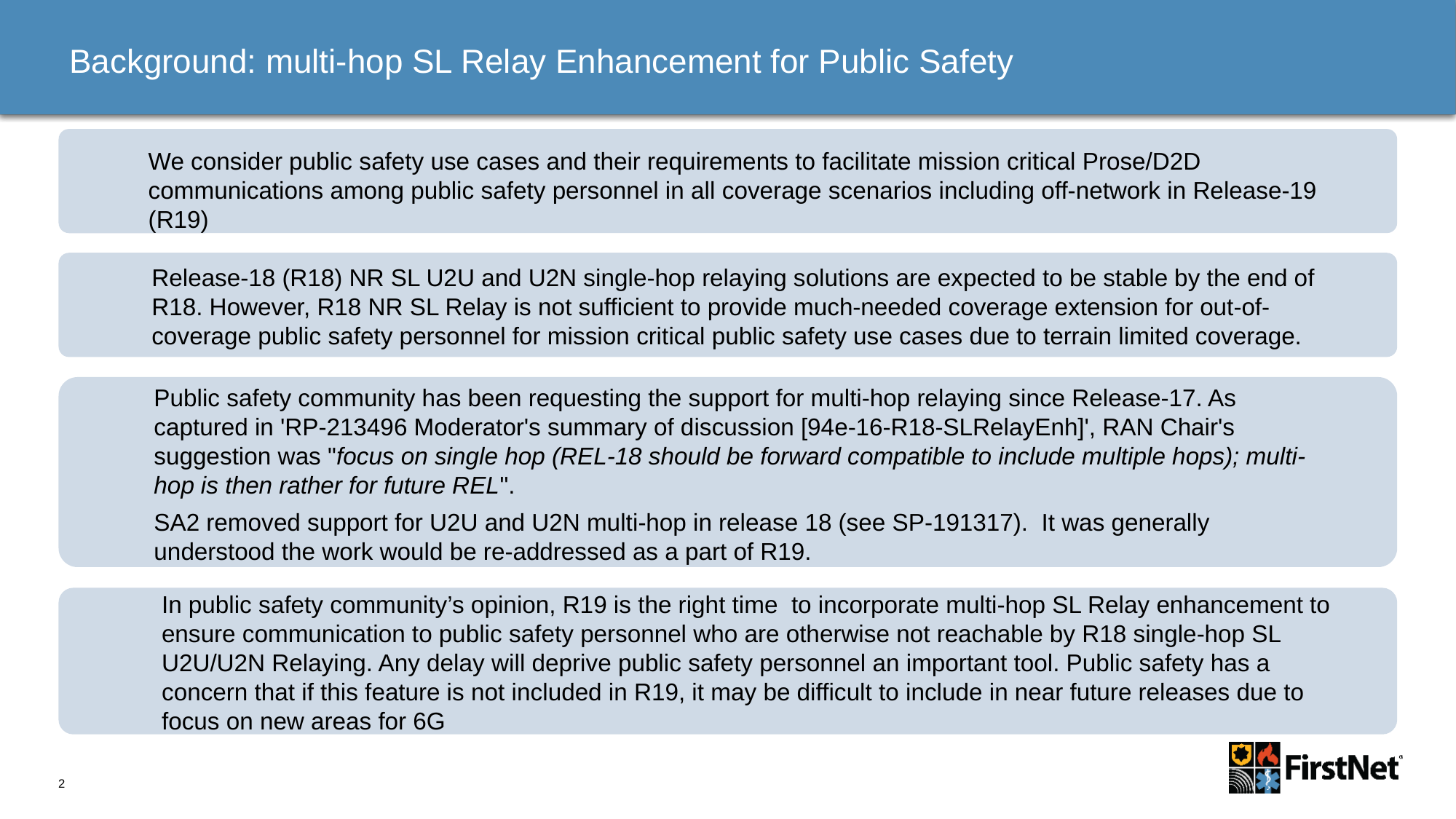

# Background: multi-hop SL Relay Enhancement for Public Safety

We consider public safety use cases and their requirements to facilitate mission critical Prose/D2D communications among public safety personnel in all coverage scenarios including off-network in Release-19 (R19)

Release-18 (R18) NR SL U2U and U2N single-hop relaying solutions are expected to be stable by the end of R18. However, R18 NR SL Relay is not sufficient to provide much-needed coverage extension for out-of-coverage public safety personnel for mission critical public safety use cases due to terrain limited coverage.

Public safety community has been requesting the support for multi-hop relaying since Release-17. As captured in 'RP-213496 Moderator's summary of discussion [94e-16-R18-SLRelayEnh]', RAN Chair's suggestion was "focus on single hop (REL-18 should be forward compatible to include multiple hops); multi-hop is then rather for future REL".
SA2 removed support for U2U and U2N multi-hop in release 18 (see SP-191317).  It was generally understood the work would be re-addressed as a part of R19.

In public safety community’s opinion, R19 is the right time  to incorporate multi-hop SL Relay enhancement to ensure communication to public safety personnel who are otherwise not reachable by R18 single-hop SL U2U/U2N Relaying. Any delay will deprive public safety personnel an important tool. Public safety has a concern that if this feature is not included in R19, it may be difficult to include in near future releases due to focus on new areas for 6G
2